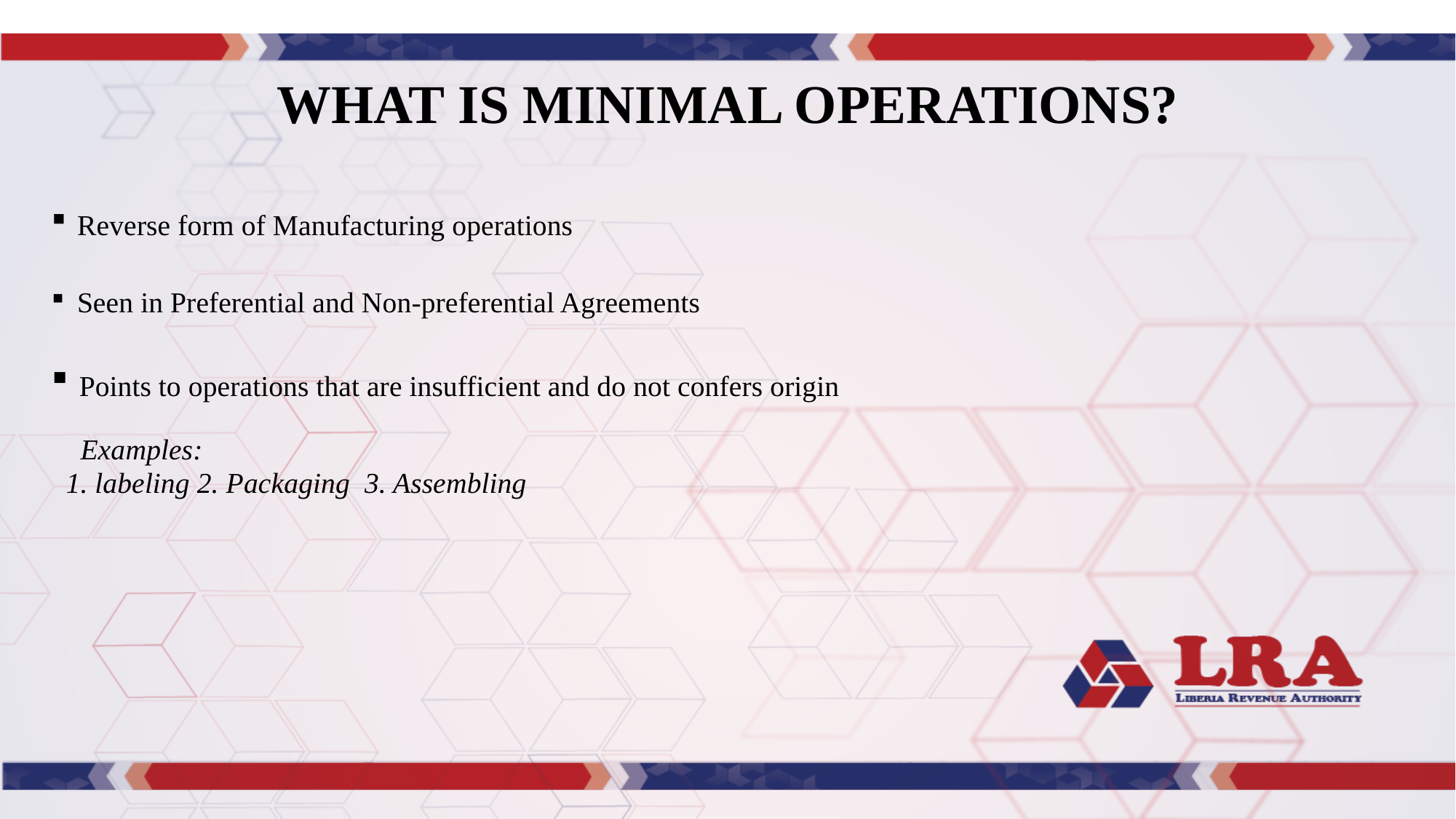

# WHAT IS MINIMAL OPERATIONS?
 Reverse form of Manufacturing operations

 Seen in Preferential and Non-preferential Agreements

 Points to operations that are insufficient and do not confers origin

    Examples:
  1. labeling 2. Packaging  3. Assembling